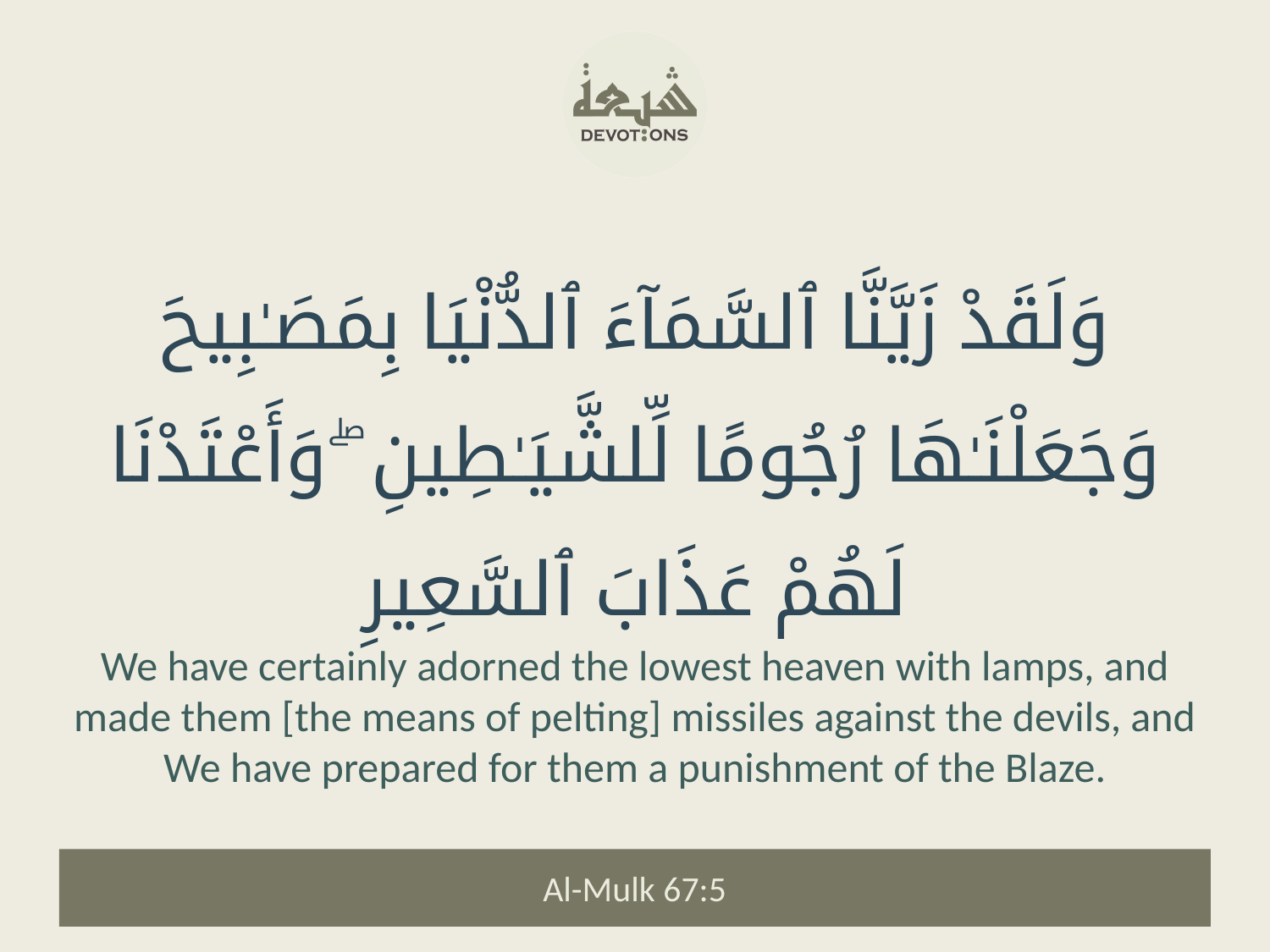

وَلَقَدْ زَيَّنَّا ٱلسَّمَآءَ ٱلدُّنْيَا بِمَصَـٰبِيحَ وَجَعَلْنَـٰهَا رُجُومًا لِّلشَّيَـٰطِينِ ۖ وَأَعْتَدْنَا لَهُمْ عَذَابَ ٱلسَّعِيرِ
We have certainly adorned the lowest heaven with lamps, and made them [the means of pelting] missiles against the devils, and We have prepared for them a punishment of the Blaze.
Al-Mulk 67:5